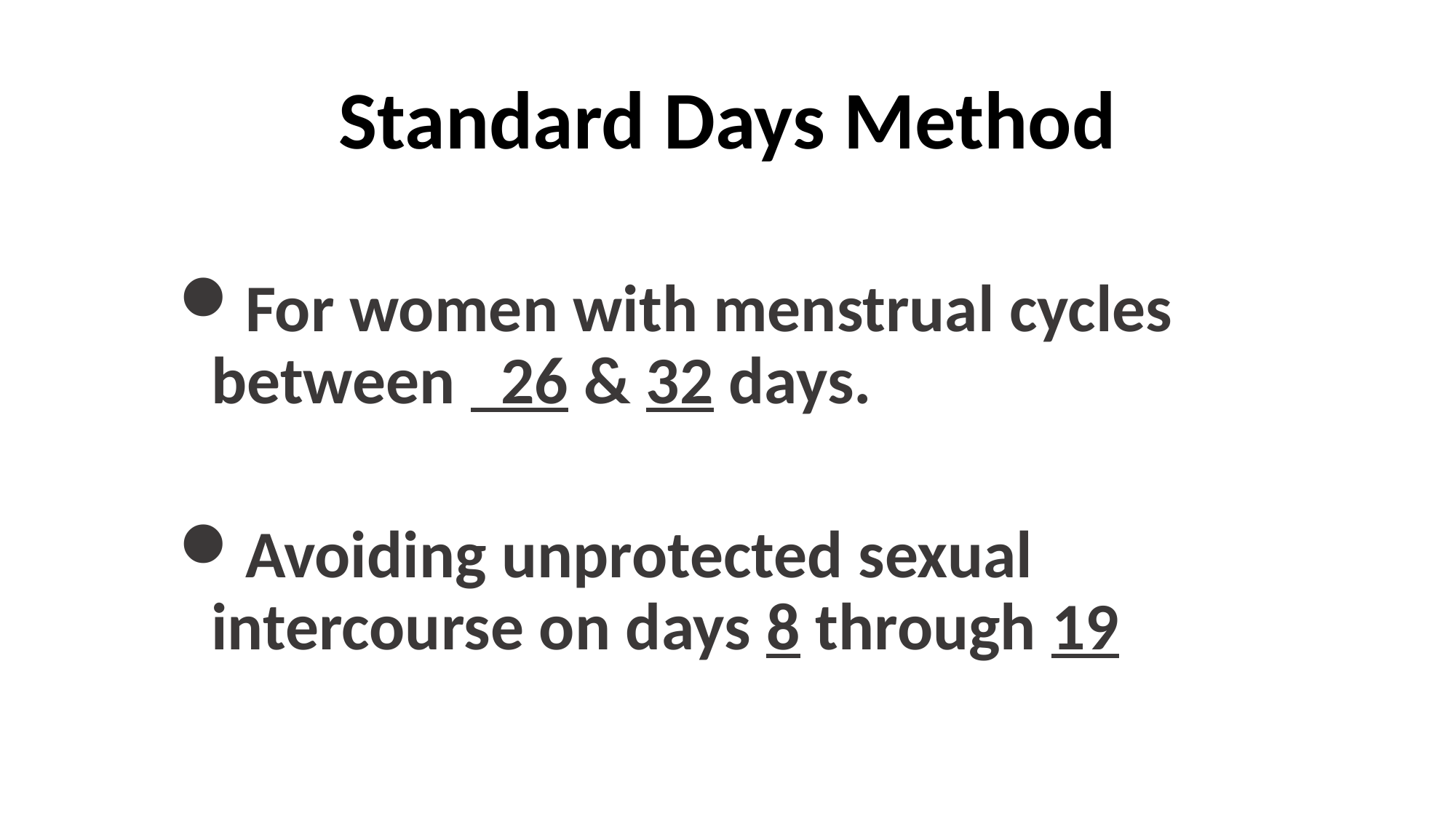

# Standard Days Method
For women with menstrual cycles between   26 & 32 days.

Avoiding unprotected sexual intercourse on days 8 through 19